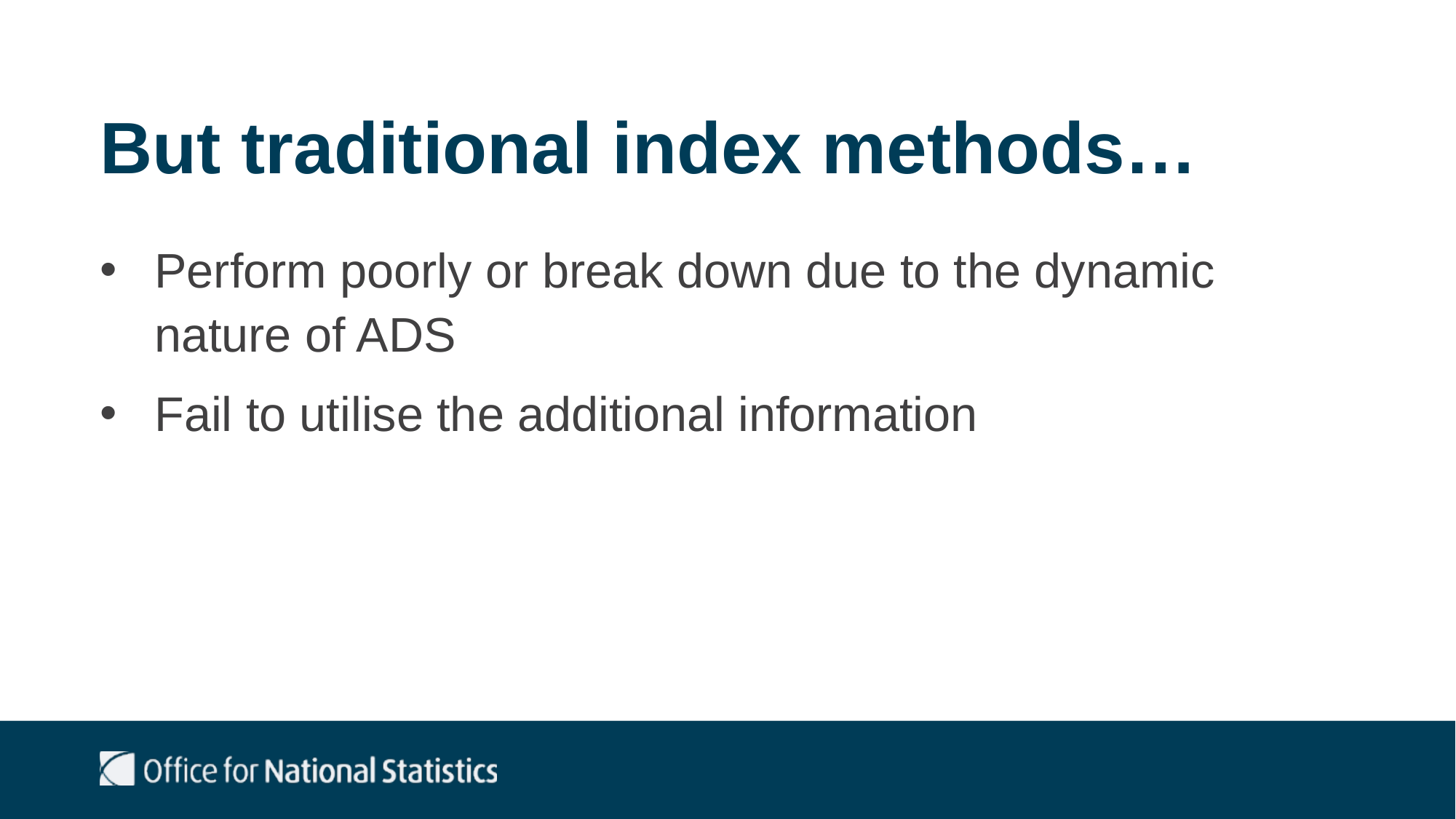

# But traditional index methods…
Perform poorly or break down due to the dynamic nature of ADS
Fail to utilise the additional information